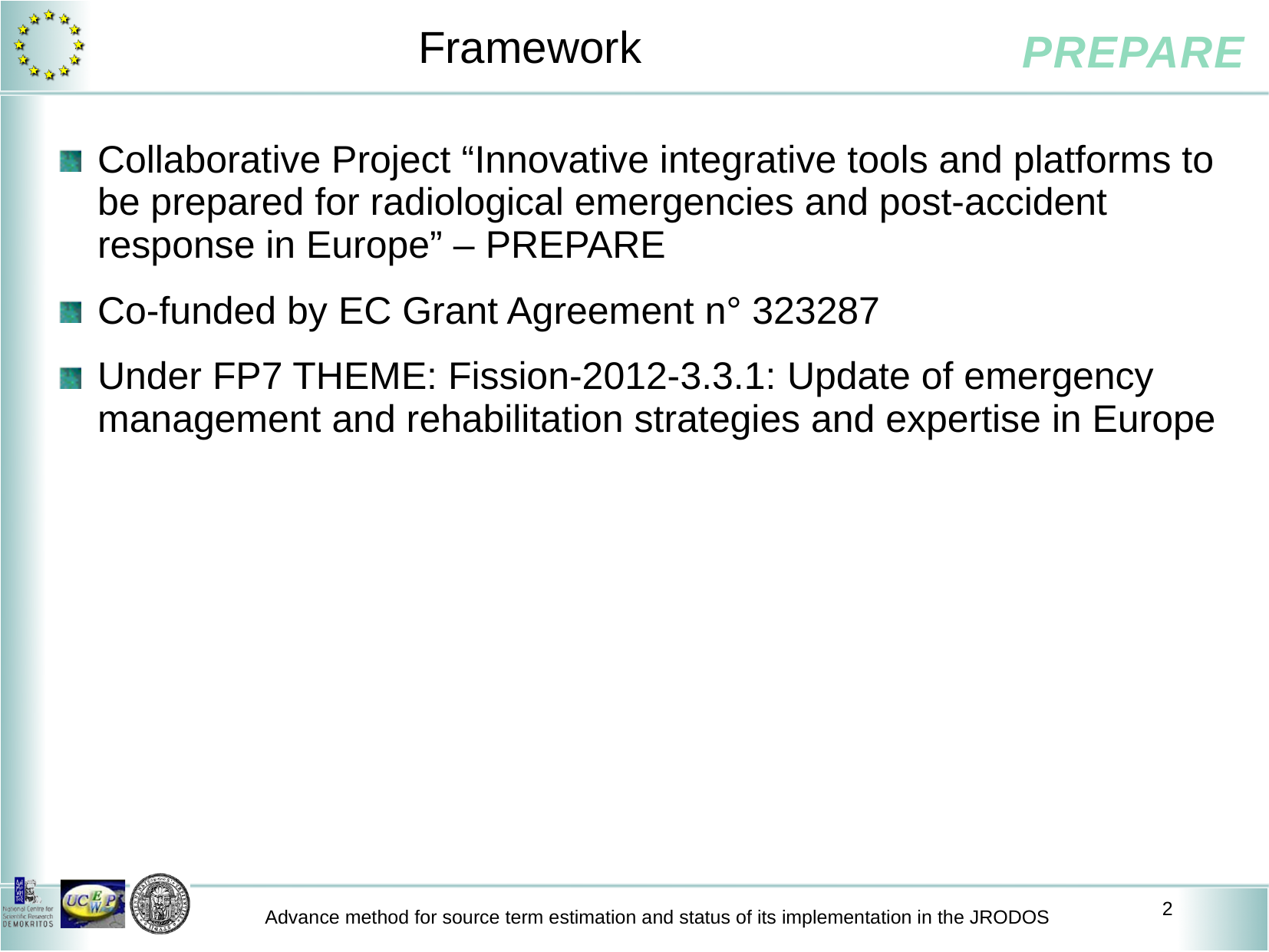

# Framework
Collaborative Project “Innovative integrative tools and platforms to be prepared for radiological emergencies and post-accident response in Europe” – PREPARE
Co-funded by EC Grant Agreement n° 323287
Under FP7 THEME: Fission-2012-3.3.1: Update of emergency management and rehabilitation strategies and expertise in Europe